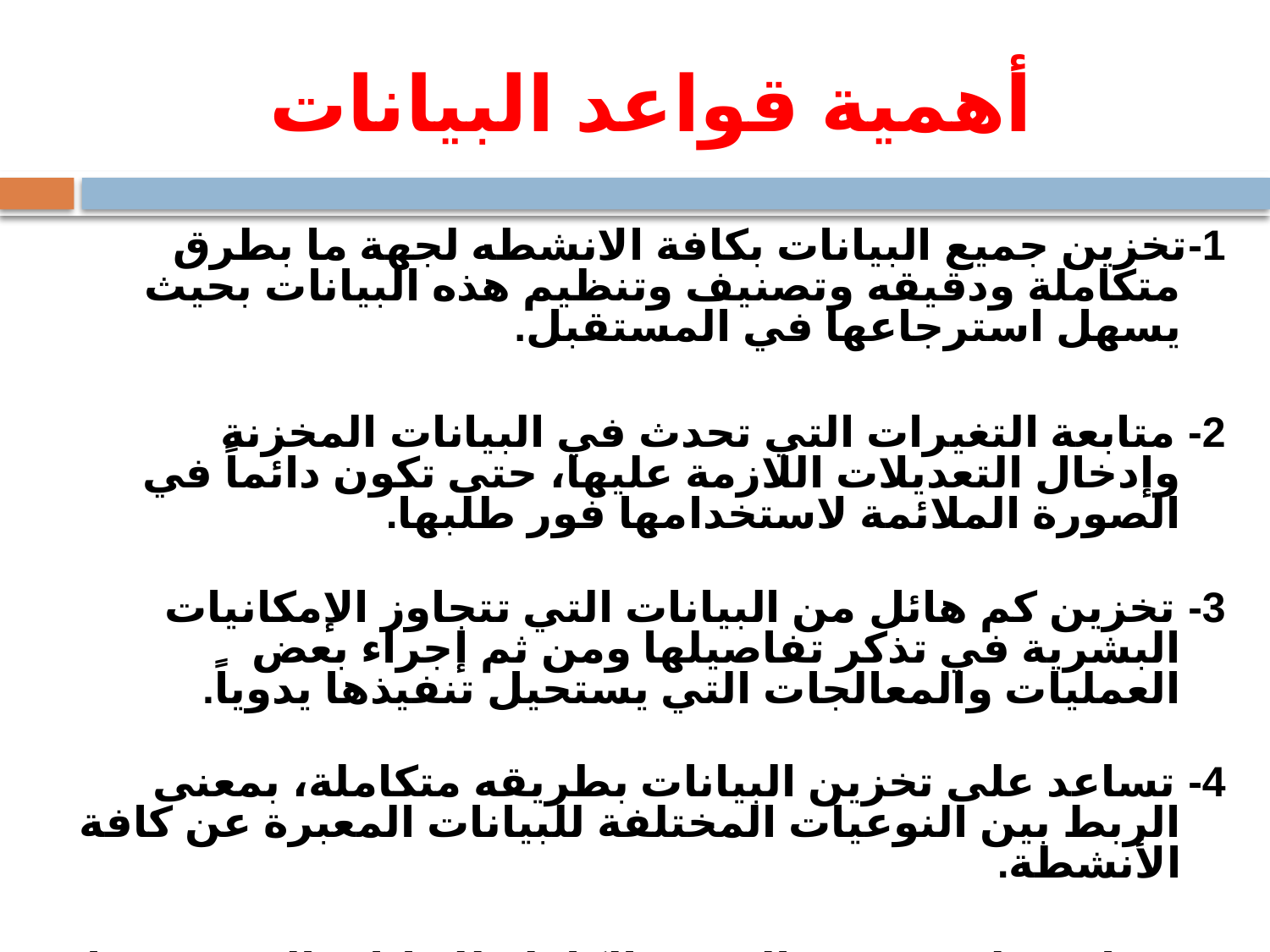

# أهمية قواعد البيانات

1-تخزين جميع البيانات بكافة الانشطه لجهة ما بطرق متكاملة ودقيقه وتصنيف وتنظيم هذه البيانات بحيث يسهل استرجاعها في المستقبل.

2- متابعة التغيرات التي تحدث في البيانات المخزنة وإدخال التعديلات اللازمة عليها، حتى تكون دائماً في الصورة الملائمة لاستخدامها فور طلبها.
3- تخزين كم هائل من البيانات التي تتجاوز الإمكانيات البشرية في تذكر تفاصيلها ومن ثم إجراء بعض العمليات والمعالجات التي يستحيل تنفيذها يدوياً.
4- تساعد على تخزين البيانات بطريقه متكاملة، بمعنى الربط بين النوعيات المختلفة للبيانات المعبرة عن كافة الأنشطة.

5- تساعد على تحقيق السرية الكاملة للبيانات المخزنة بها بحيث لا تتاح أية معلومات لأي شخص ليس له الحق في الإطلاع عليها.